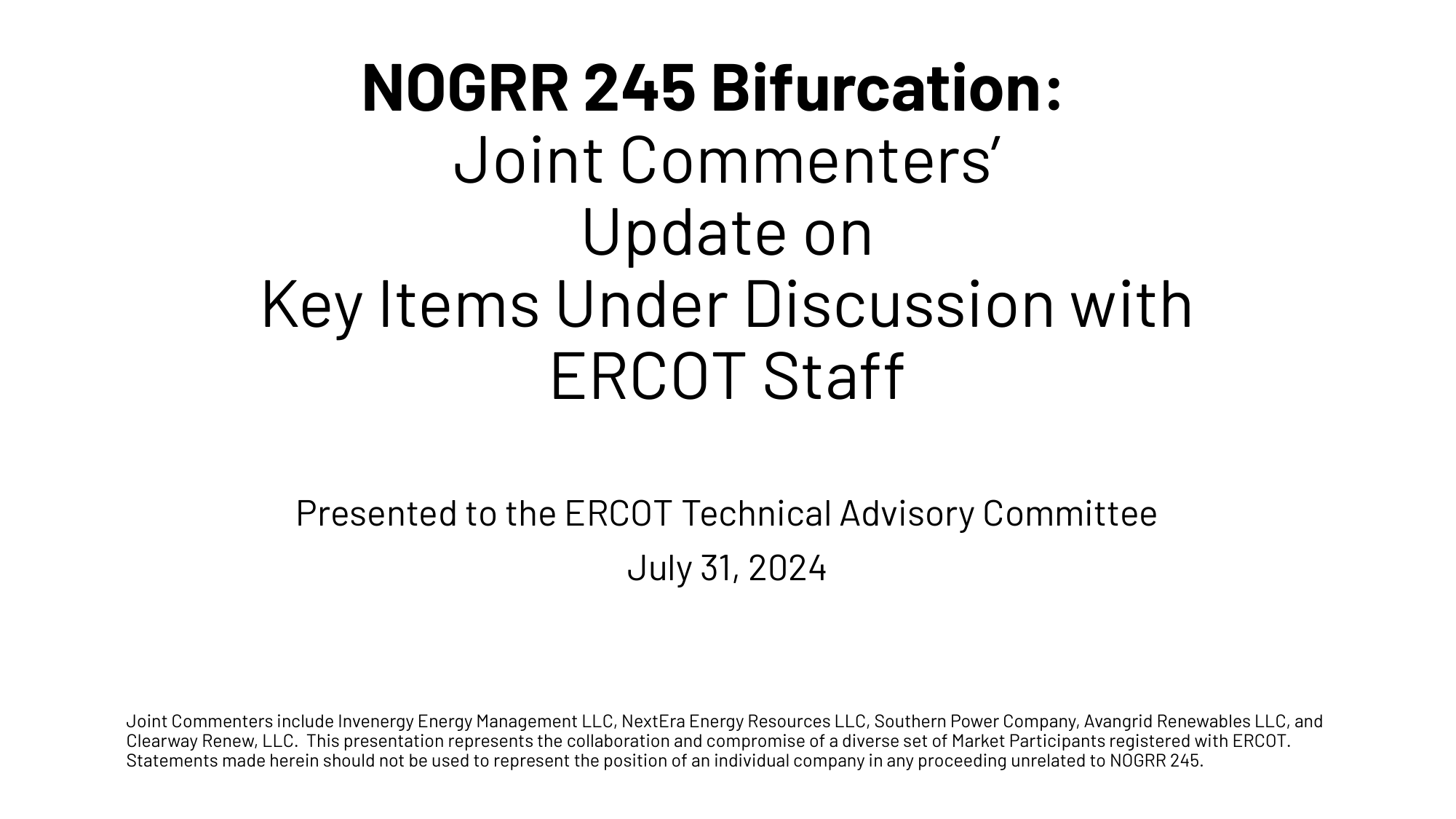

# NOGRR 245 Bifurcation:  Joint Commenters’ Update on Key Items Under Discussion with ERCOT Staff

Presented to the ERCOT Technical Advisory Committee
July 31, 2024

Joint Commenters include Invenergy Energy Management LLC, NextEra Energy Resources LLC, Southern Power Company, Avangrid Renewables LLC, and Clearway Renew, LLC.  This presentation represents the collaboration and compromise of a diverse set of Market Participants registered with ERCOT. Statements made herein should not be used to represent the position of an individual company in any proceeding unrelated to NOGRR 245.